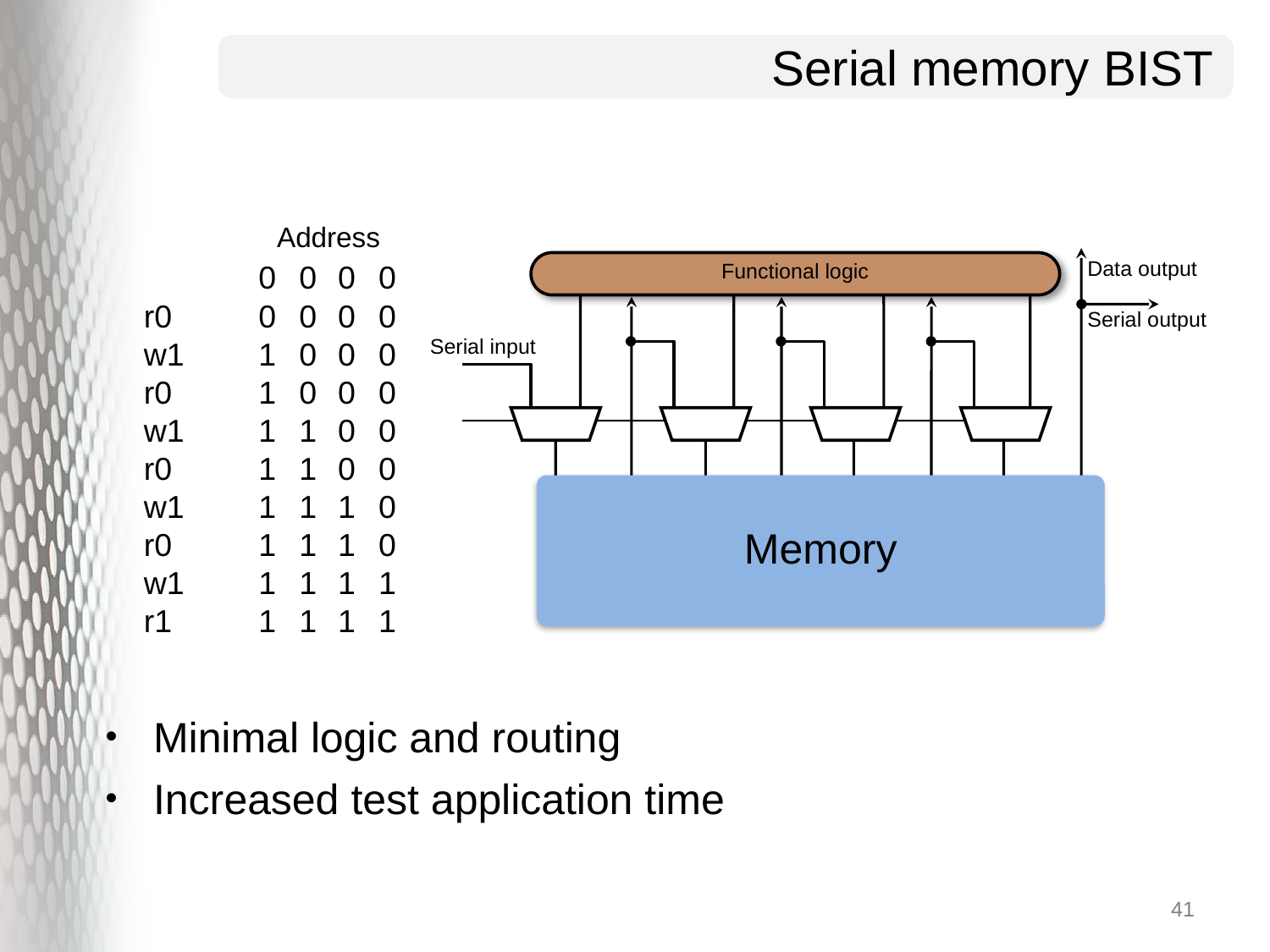

# Serial memory BIST
                 Address
	0	0	0	0
r0	0	0	0	0
w1  	1	0	0	0
r0	1	0	0	0
w1	1	1	0	0
r0	1	1	0	0
w1	1	1	1	0
r0	1	1	1	0
w1	1	1	1	1
r1	1	1	1	1

Data output

Serial output

Functional logic

Serial input

Memory
Minimal logic and routing
Increased test application time